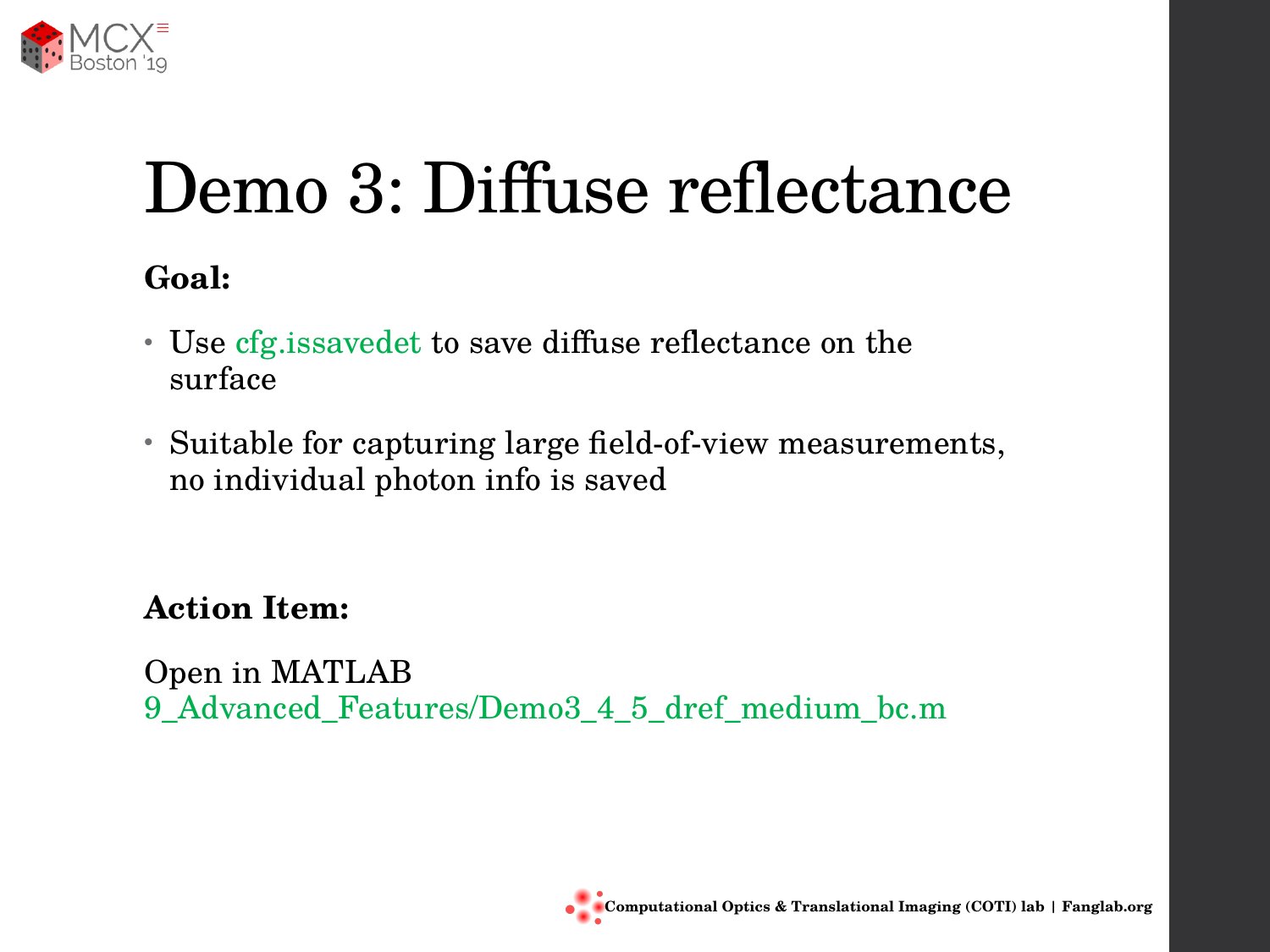

# Demo 3: Diffuse reflectance
Goal:
Use cfg.issavedet to save diffuse reflectance on the surface
Suitable for capturing large field-of-view measurements, no individual photon info is saved

Action Item:
Open in MATLAB 9_Advanced_Features/Demo3_4_5_dref_medium_bc.m